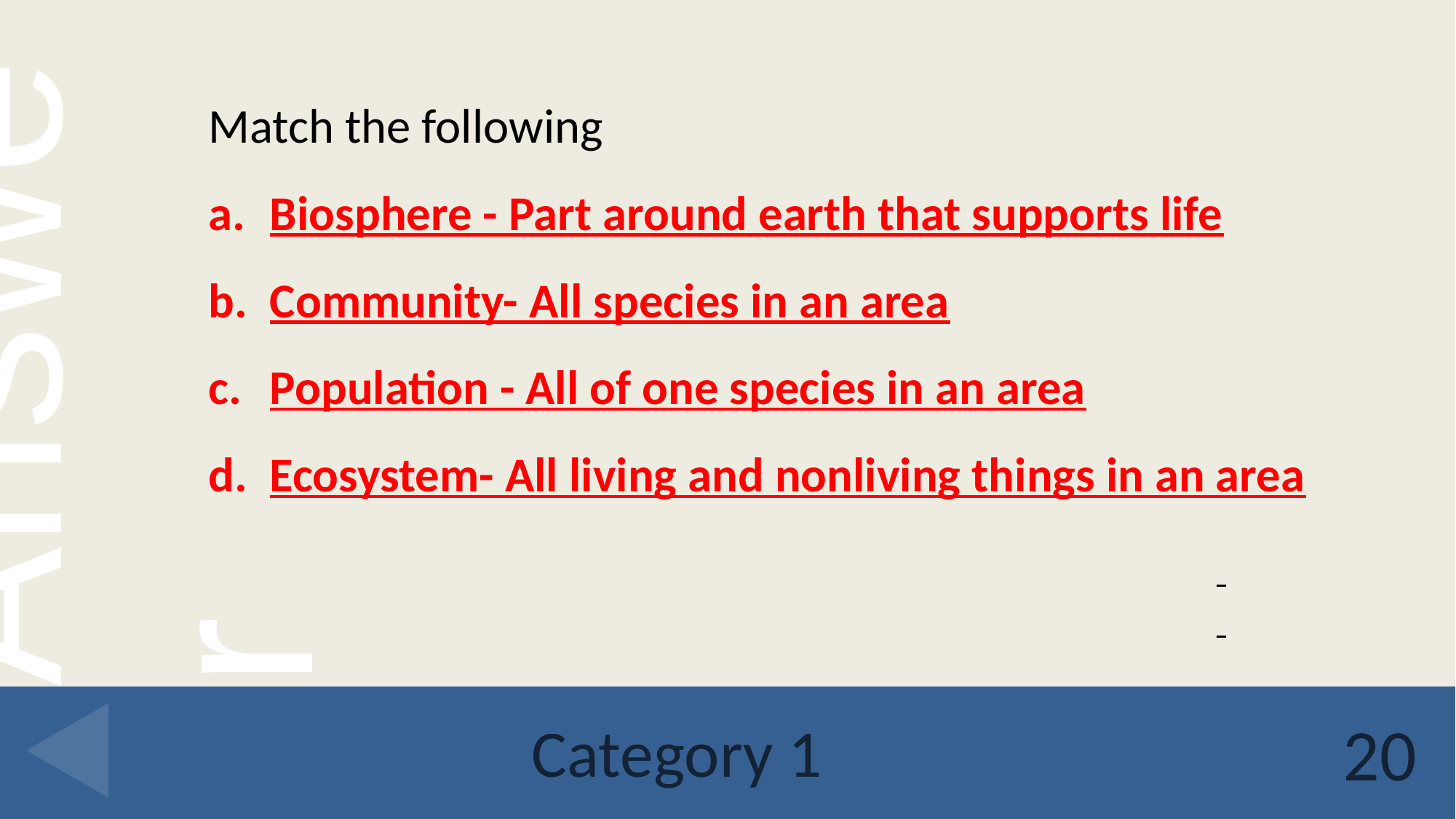

Match the following
Biosphere - Part around earth that supports life
Community- All species in an area
Population - All of one species in an area
Ecosystem- All living and nonliving things in an area

# Category 1
20